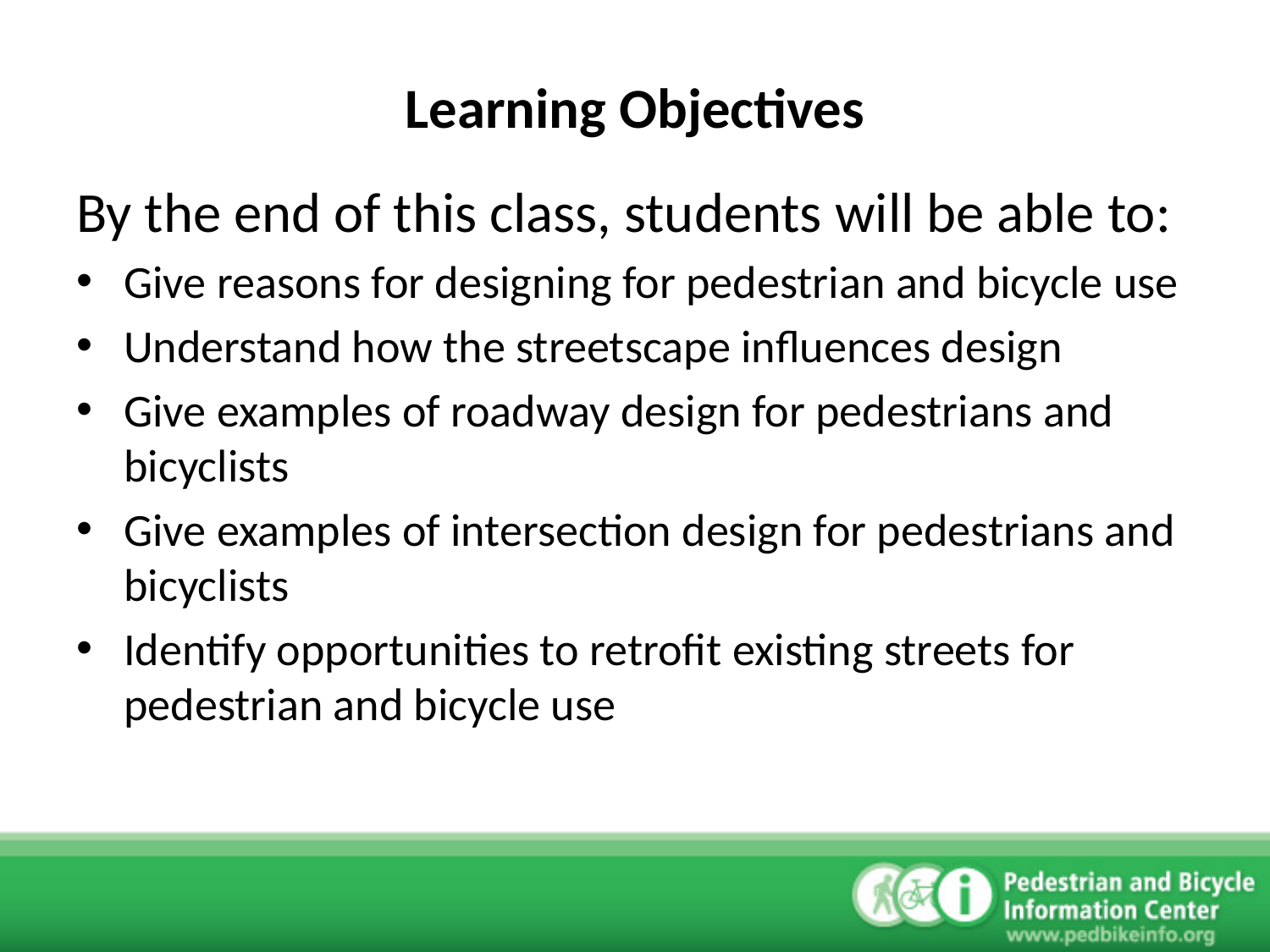

Learning Objectives
By the end of this class, students will be able to:
Give reasons for designing for pedestrian and bicycle use
Understand how the streetscape influences design
Give examples of roadway design for pedestrians and bicyclists
Give examples of intersection design for pedestrians and bicyclists
Identify opportunities to retrofit existing streets for pedestrian and bicycle use